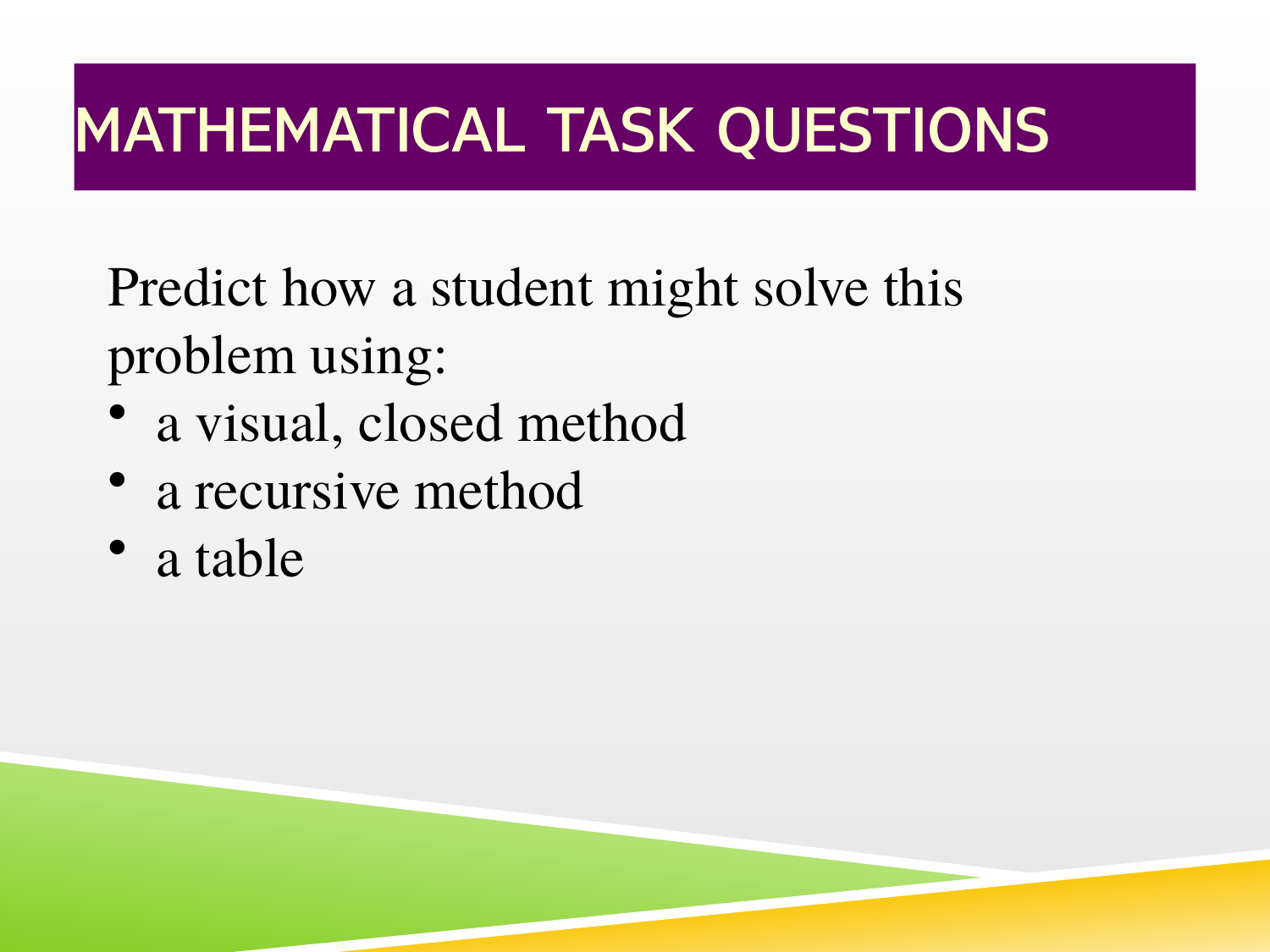

# Mathematical Task Questions
Predict how a student might solve this problem using:
  a visual, closed method
  a recursive method
  a table